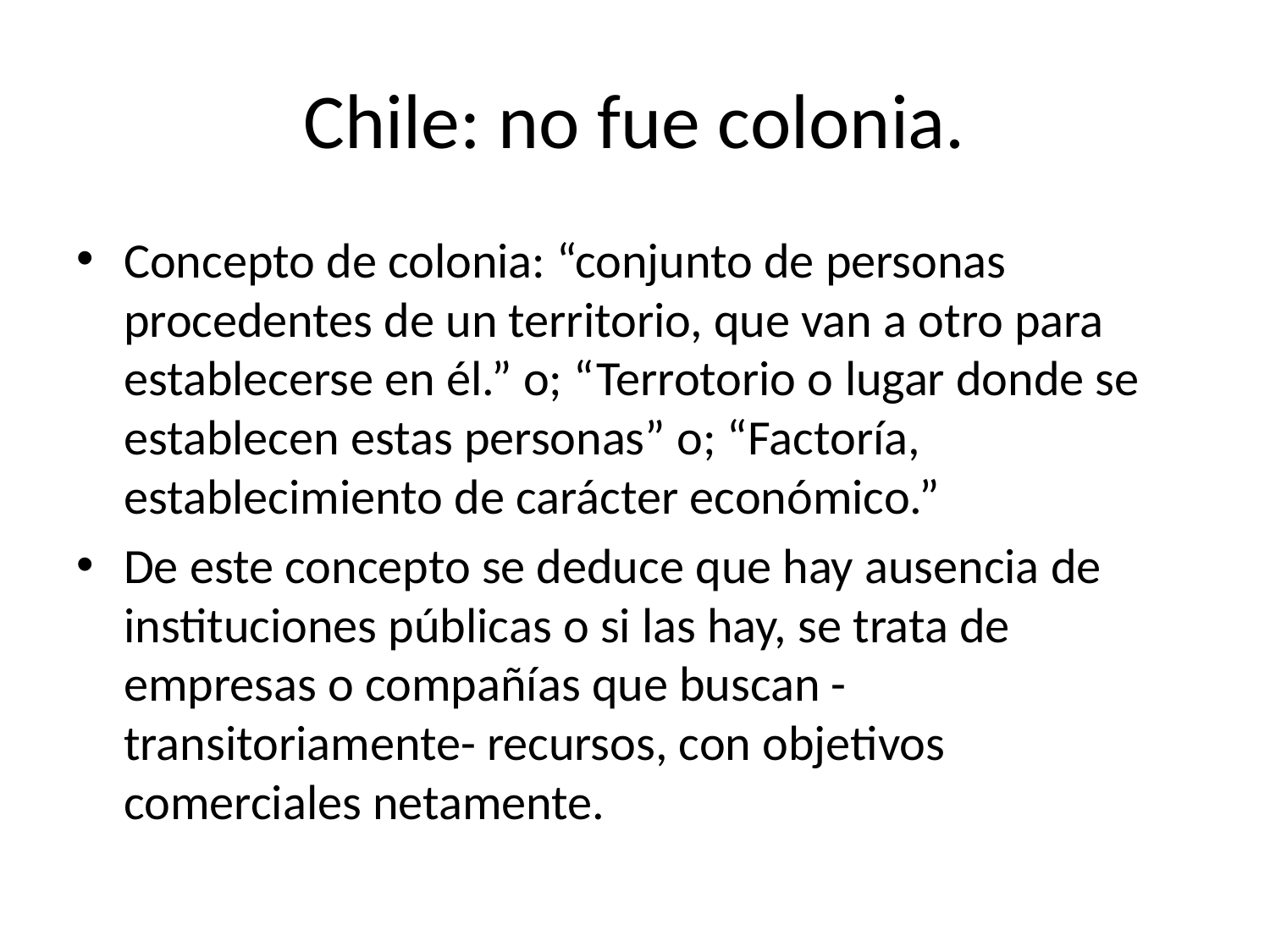

# Chile: no fue colonia.
Concepto de colonia: “conjunto de personas procedentes de un territorio, que van a otro para establecerse en él.” o; “Terrotorio o lugar donde se establecen estas personas” o; “Factoría, establecimiento de carácter económico.”
De este concepto se deduce que hay ausencia de instituciones públicas o si las hay, se trata de empresas o compañías que buscan -transitoriamente- recursos, con objetivos comerciales netamente.